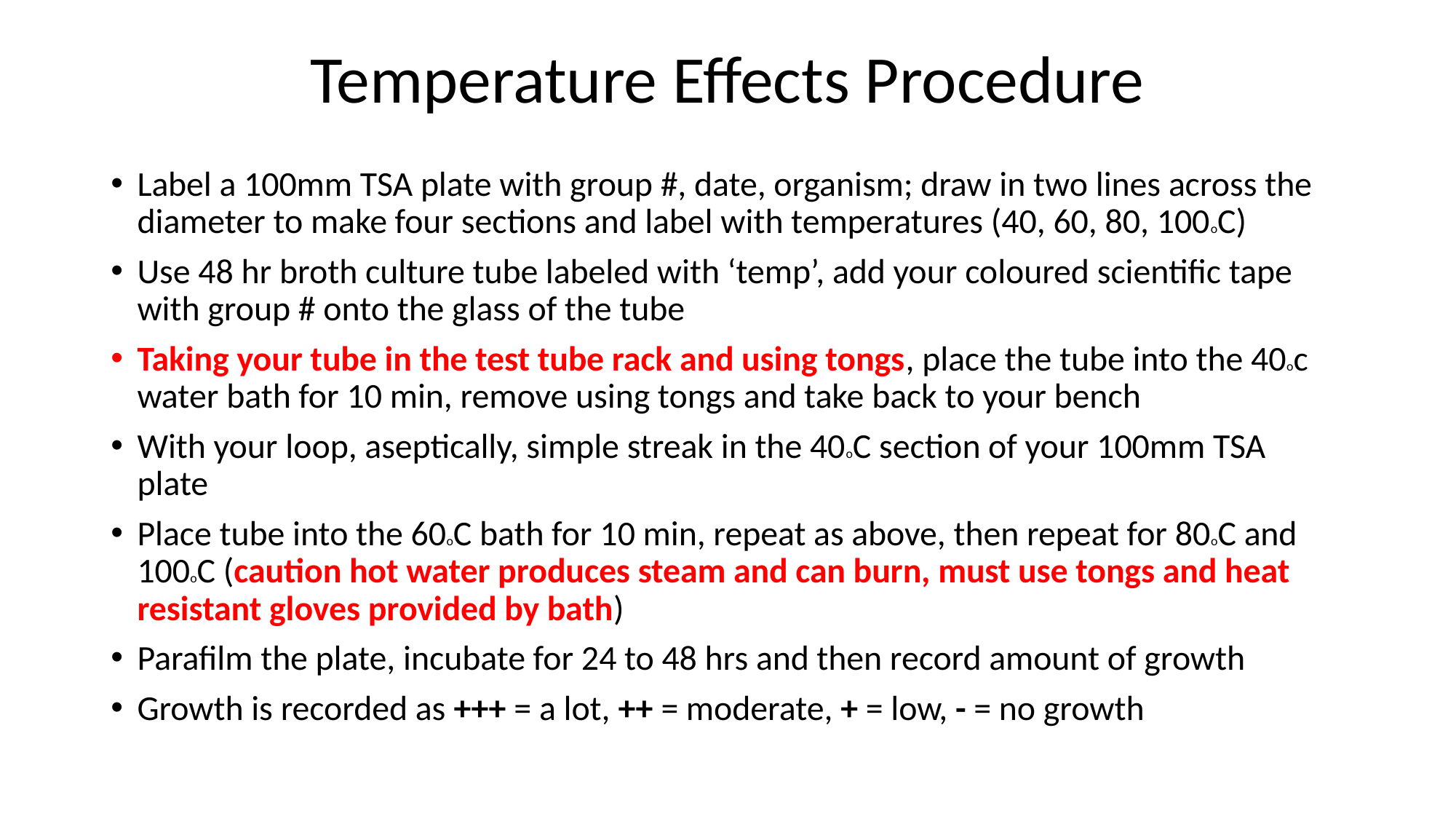

# Temperature Effects Procedure
Label a 100mm TSA plate with group #, date, organism; draw in two lines across the diameter to make four sections and label with temperatures (40, 60, 80, 100oC)
Use 48 hr broth culture tube labeled with ‘temp’, add your coloured scientific tape with group # onto the glass of the tube
Taking your tube in the test tube rack and using tongs, place the tube into the 40oc water bath for 10 min, remove using tongs and take back to your bench
With your loop, aseptically, simple streak in the 40oC section of your 100mm TSA plate
Place tube into the 60oC bath for 10 min, repeat as above, then repeat for 80oC and 100oC (caution hot water produces steam and can burn, must use tongs and heat resistant gloves provided by bath)
Parafilm the plate, incubate for 24 to 48 hrs and then record amount of growth
Growth is recorded as +++ = a lot, ++ = moderate, + = low, - = no growth